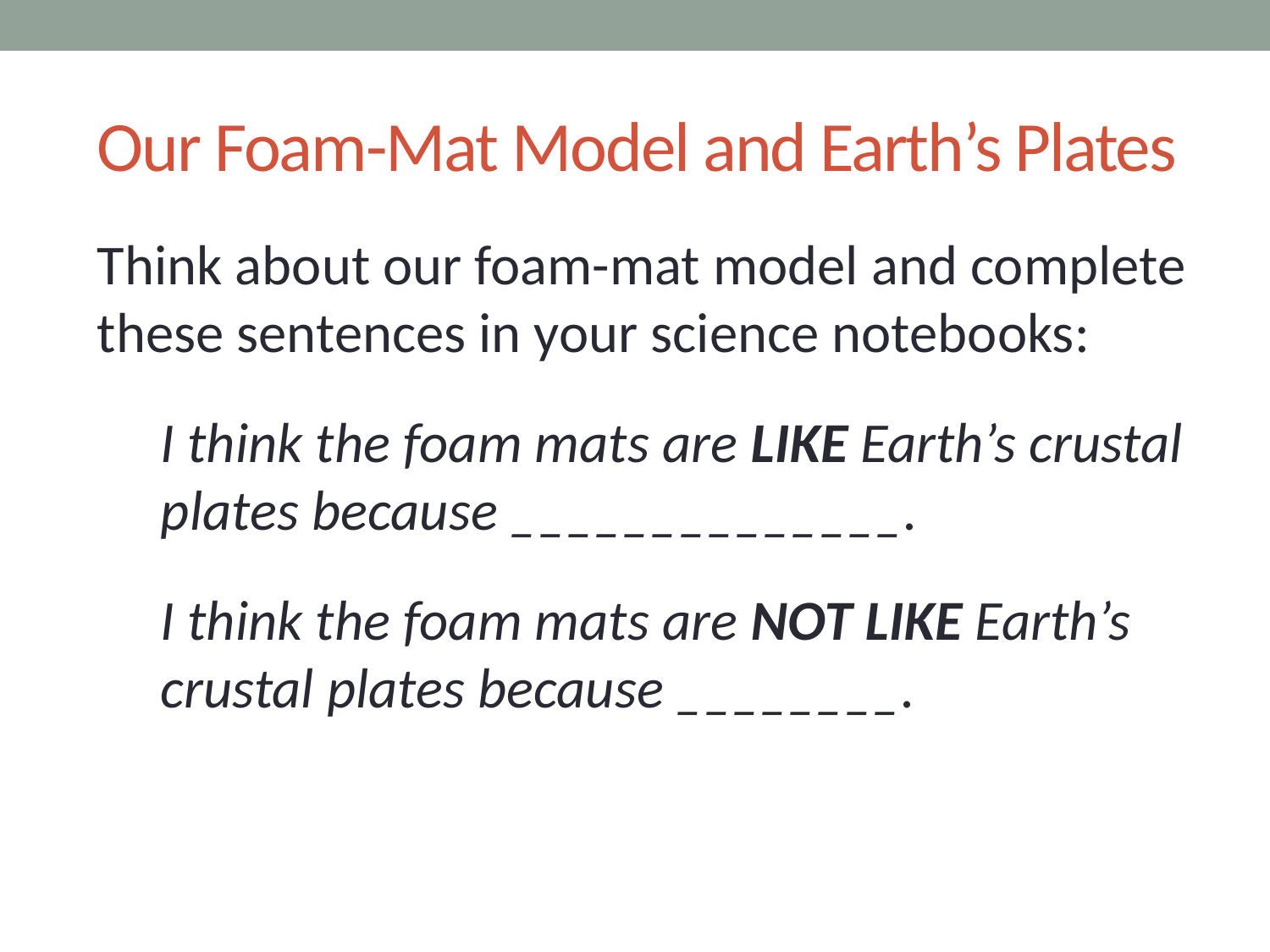

# Our Foam-Mat Model and Earth’s Plates
Think about our foam-mat model and complete these sentences in your science notebooks:
I think the foam mats are LIKE Earth’s crustal plates because ______________.
I think the foam mats are NOT LIKE Earth’s crustal plates because ________.